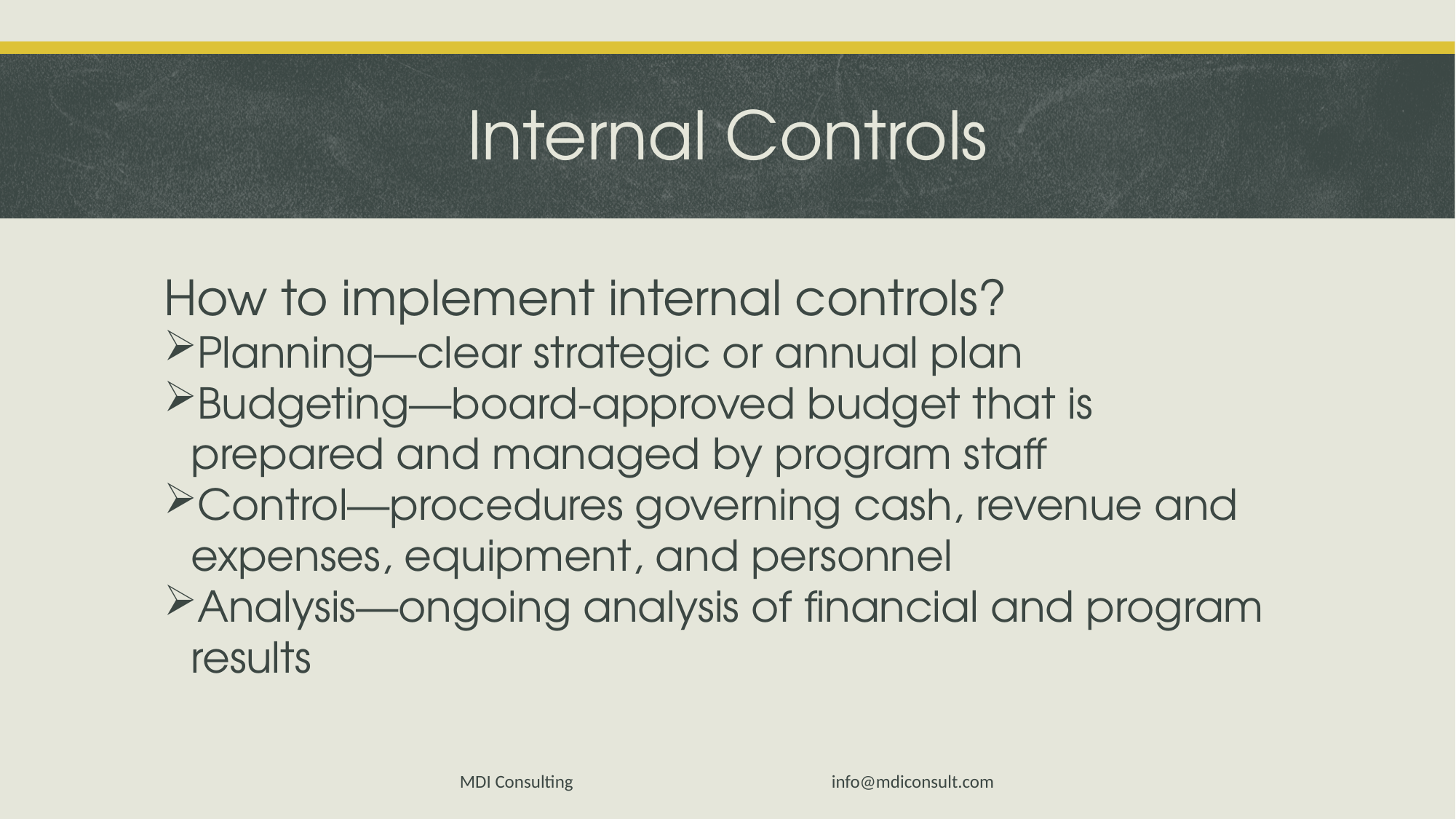

# Internal Controls
How to implement internal controls?
Planning—clear strategic or annual plan
Budgeting—board-approved budget that is prepared and managed by program staff
Control—procedures governing cash, revenue and expenses, equipment, and personnel
Analysis—ongoing analysis of financial and program results

MDI Consulting                                                              info@mdiconsult.com